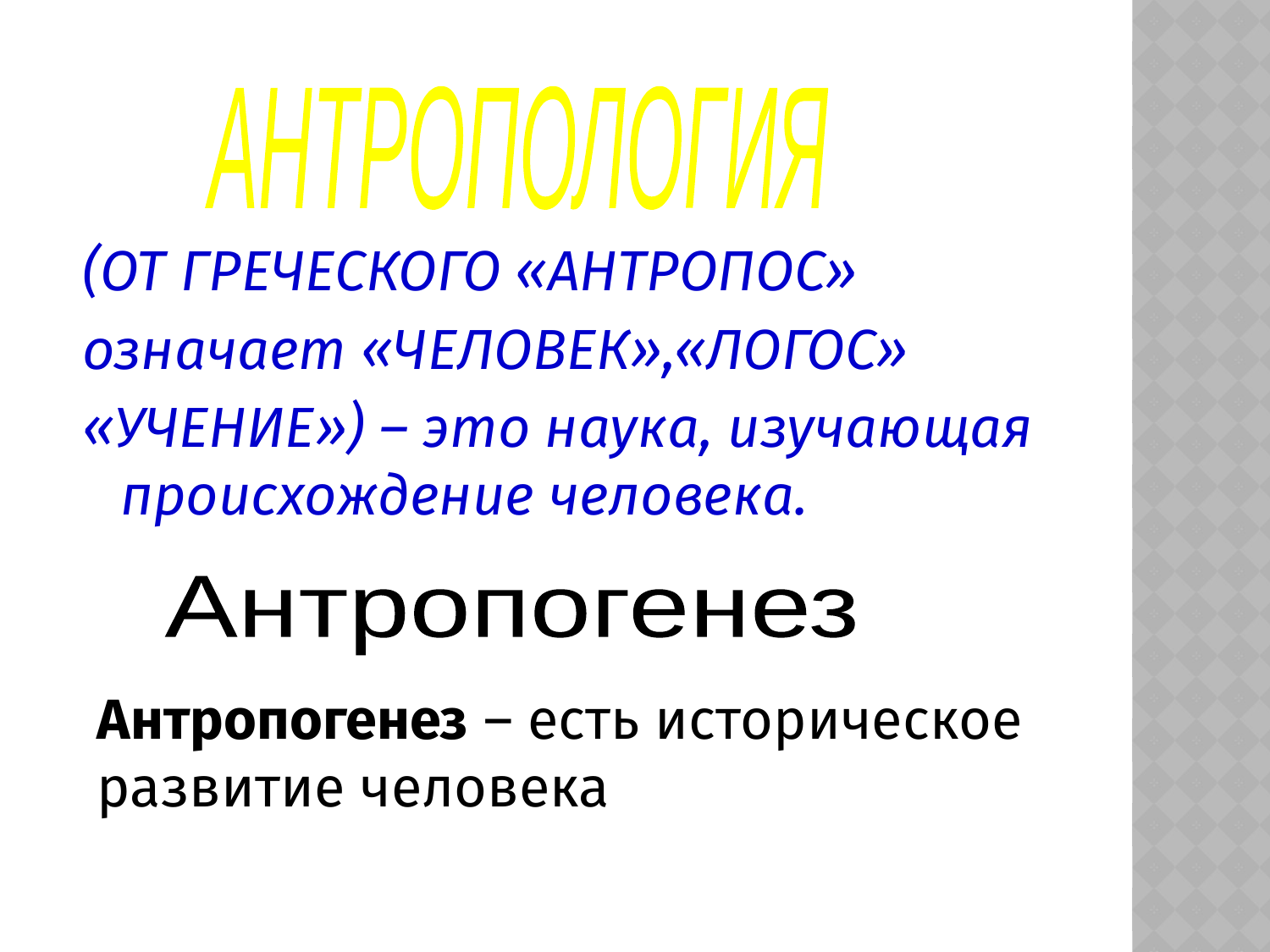

АНТРОПОЛОГИЯ
(ОТ ГРЕЧЕСКОГО «АНТРОПОС»
означает «ЧЕЛОВЕК»,«ЛОГОС»
«УЧЕНИЕ») – это наука, изучающая происхождение человека.
Антропогенез
Антропогенез – есть историческое развитие человека